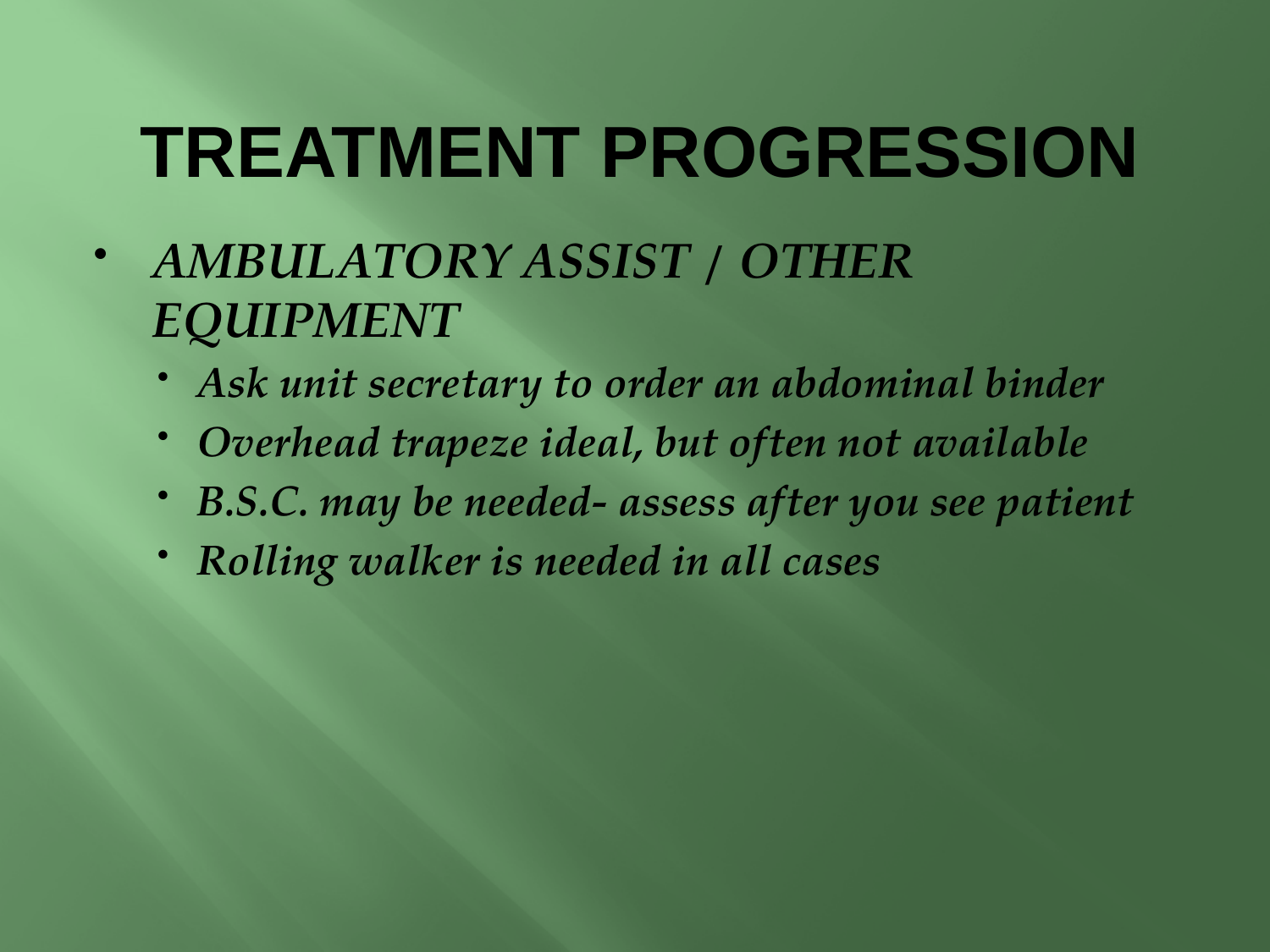

# TREATMENT PROGRESSION
AMBULATORY ASSIST / OTHER EQUIPMENT
Ask unit secretary to order an abdominal binder
Overhead trapeze ideal, but often not available
B.S.C. may be needed- assess after you see patient
Rolling walker is needed in all cases